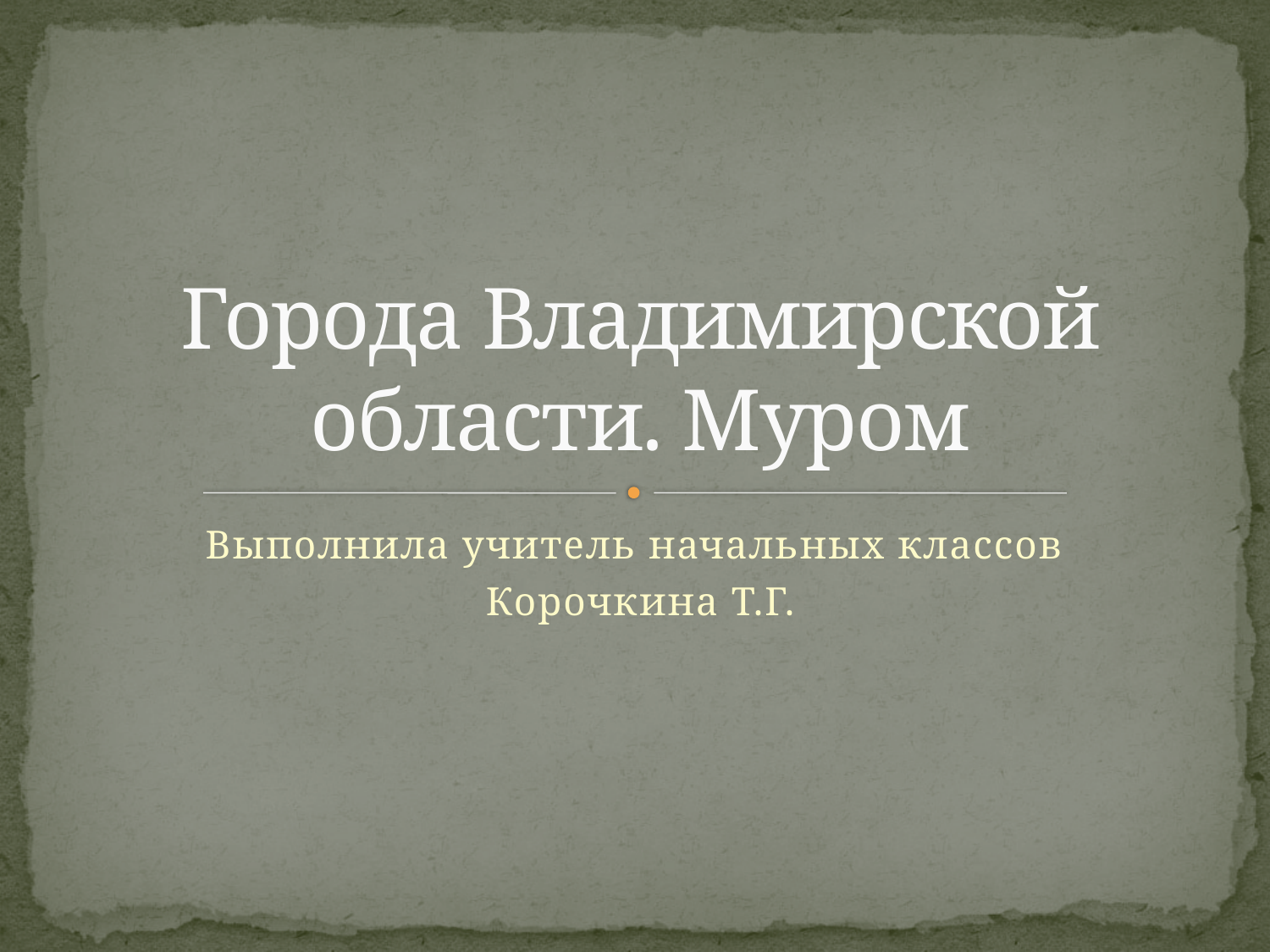

# Города Владимирской области. Муром
Выполнила учитель начальных классов
Корочкина Т.Г.